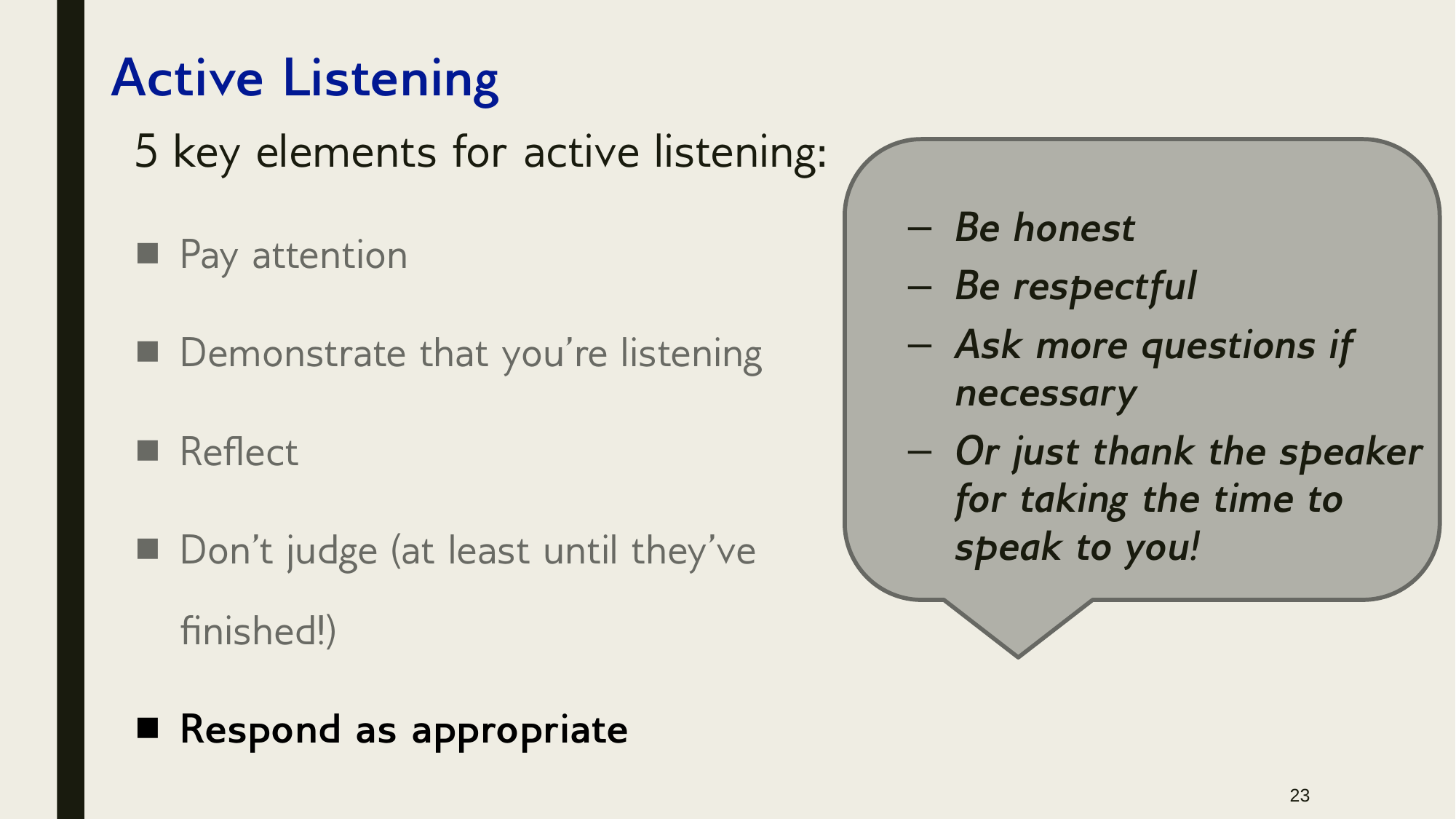

# Active Listening
5 key elements for active listening:
Pay attention
Demonstrate that you’re listening
Reflect
Don’t judge (at least until they’ve finished!)
Respond as appropriate

Be honest
Be respectful
Ask more questions if necessary
Or just thank the speaker for taking the time to speak to you!
23